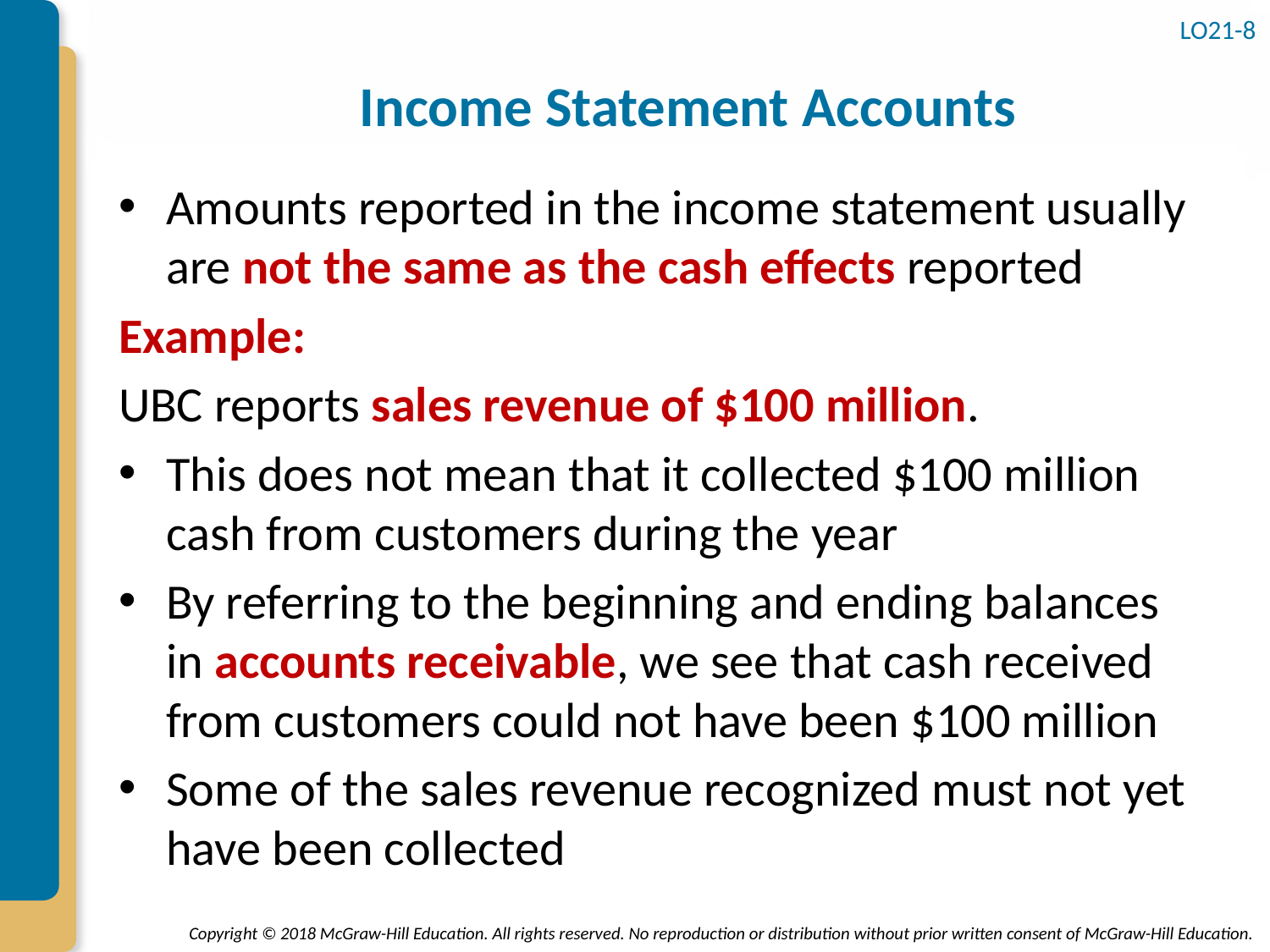

# Income Statement Accounts
LO21-8
Amounts reported in the income statement usually are not the same as the cash effects reported
Example:
UBC reports sales revenue of $100 million.
This does not mean that it collected $100 million cash from customers during the year
By referring to the beginning and ending balances in accounts receivable, we see that cash received from customers could not have been $100 million
Some of the sales revenue recognized must not yet have been collected